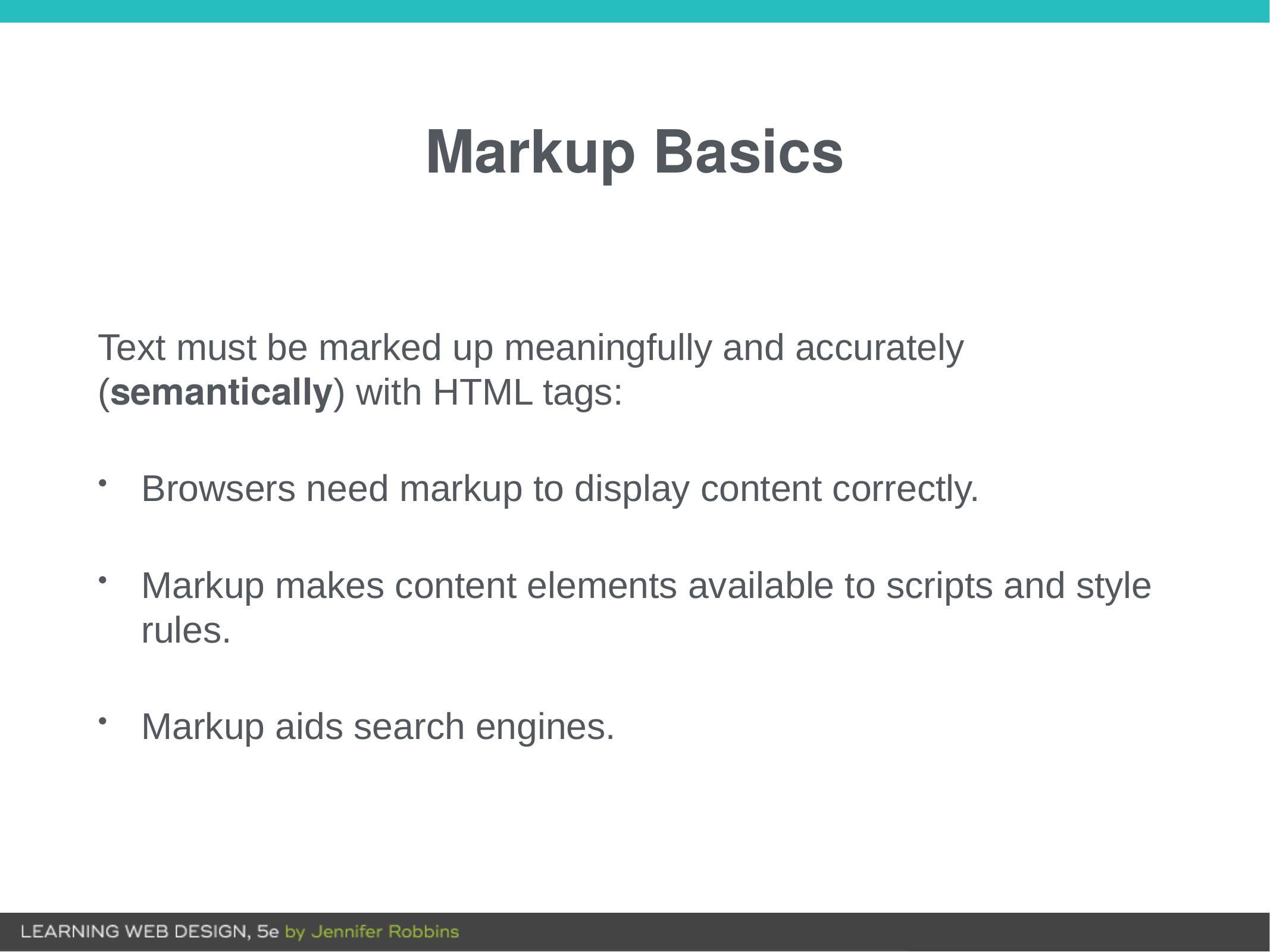

# Markup Basics
Text must be marked up meaningfully and accurately (semantically) with HTML tags:
Browsers need markup to display content correctly.
Markup makes content elements available to scripts and style rules.
Markup aids search engines.